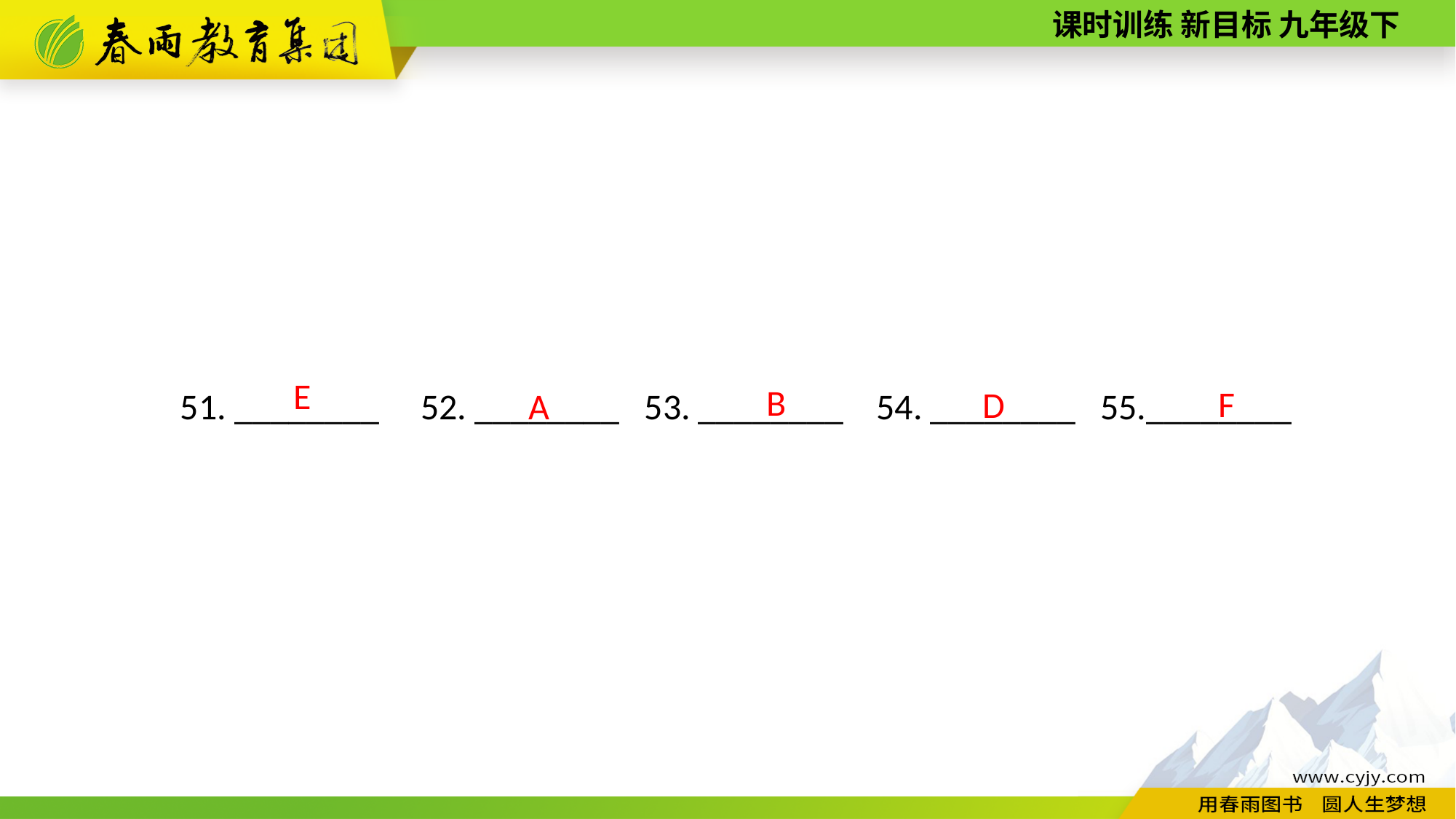

E
B
F
D
51. ________     52. ________   53. ________    54. ________   55.________
A